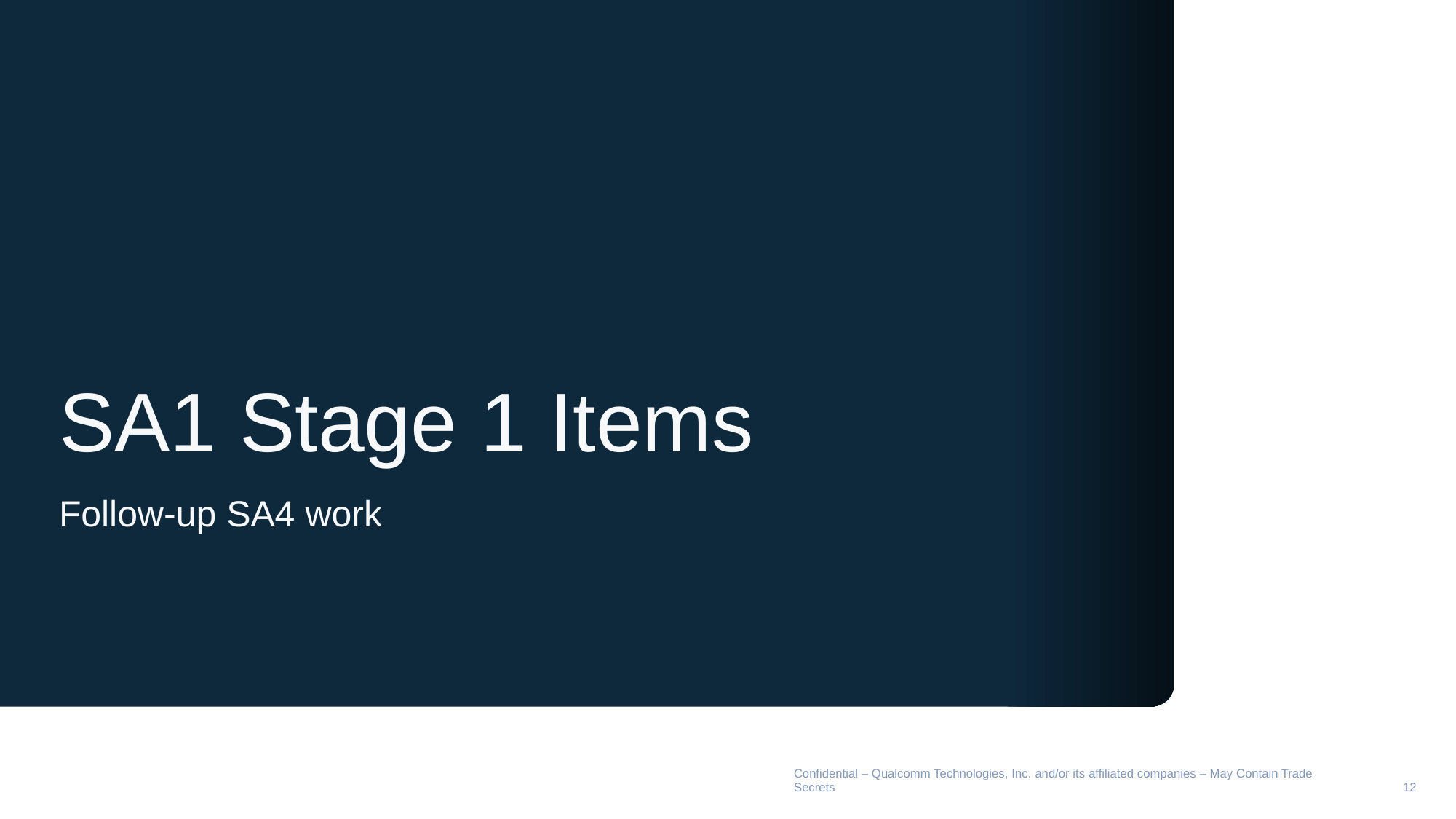

# SA1 Stage 1 Items
Follow-up SA4 work